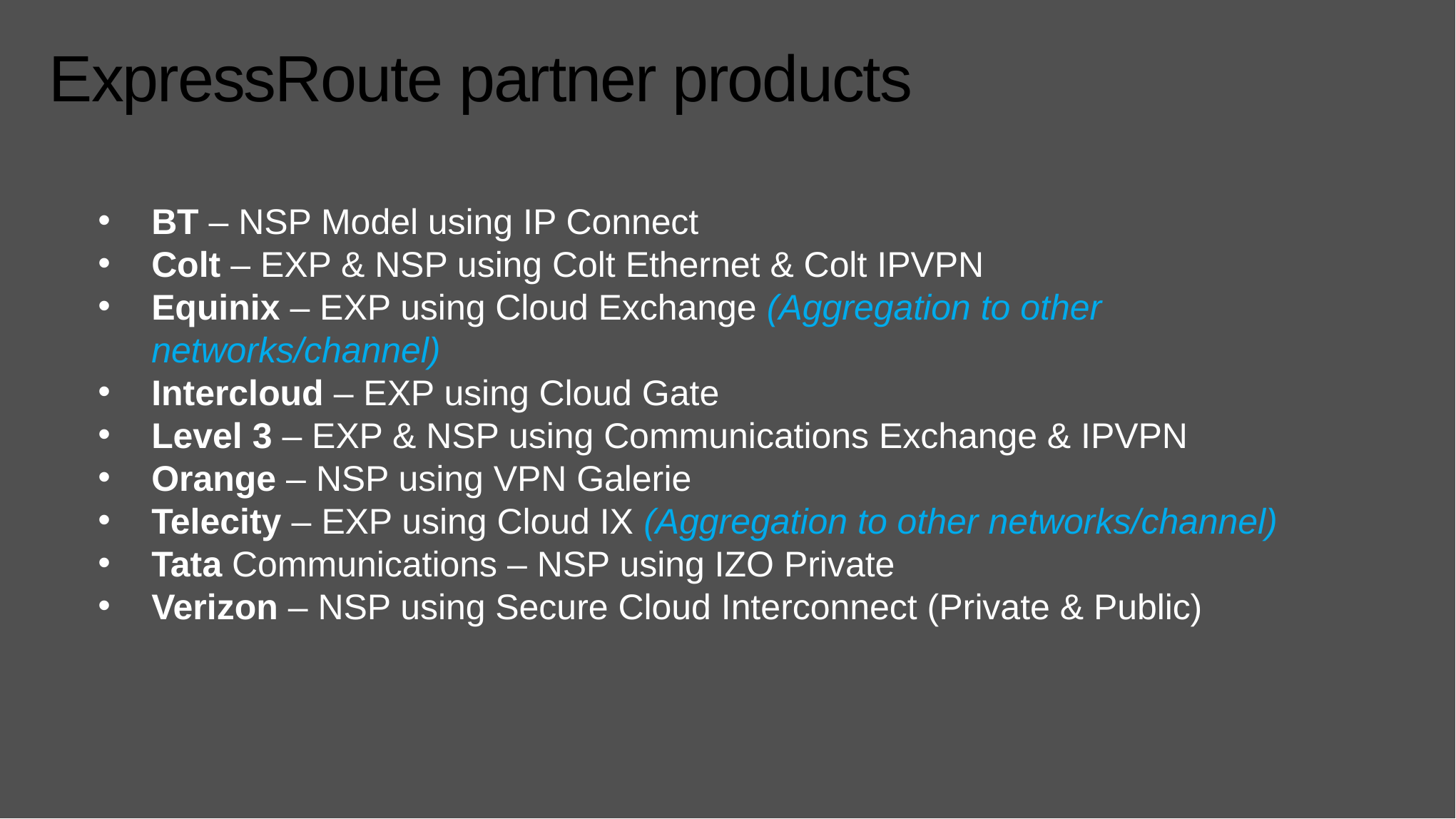

# ExpressRoute partner products
BT – NSP Model using IP Connect
Colt – EXP & NSP using Colt Ethernet & Colt IPVPN
Equinix – EXP using Cloud Exchange (Aggregation to other networks/channel)
Intercloud – EXP using Cloud Gate
Level 3 – EXP & NSP using Communications Exchange & IPVPN
Orange – NSP using VPN Galerie
Telecity – EXP using Cloud IX (Aggregation to other networks/channel)
Tata Communications – NSP using IZO Private
Verizon – NSP using Secure Cloud Interconnect (Private & Public)